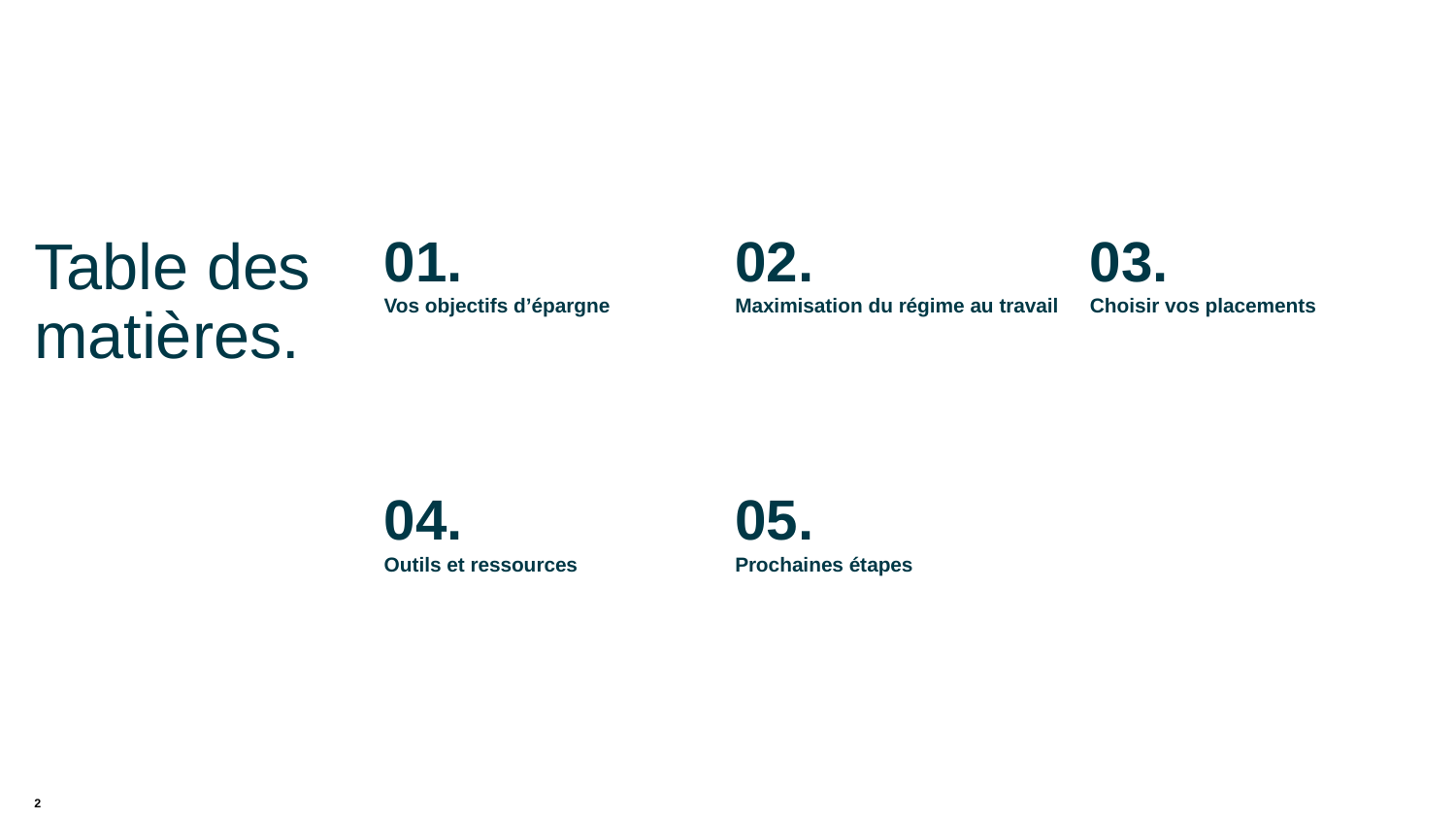

01.
02.
03.
# Table des matières.
Vos objectifs d’épargne
Maximisation du régime au travail
Choisir vos placements

04.
05.
Outils et ressources
Prochaines étapes

2